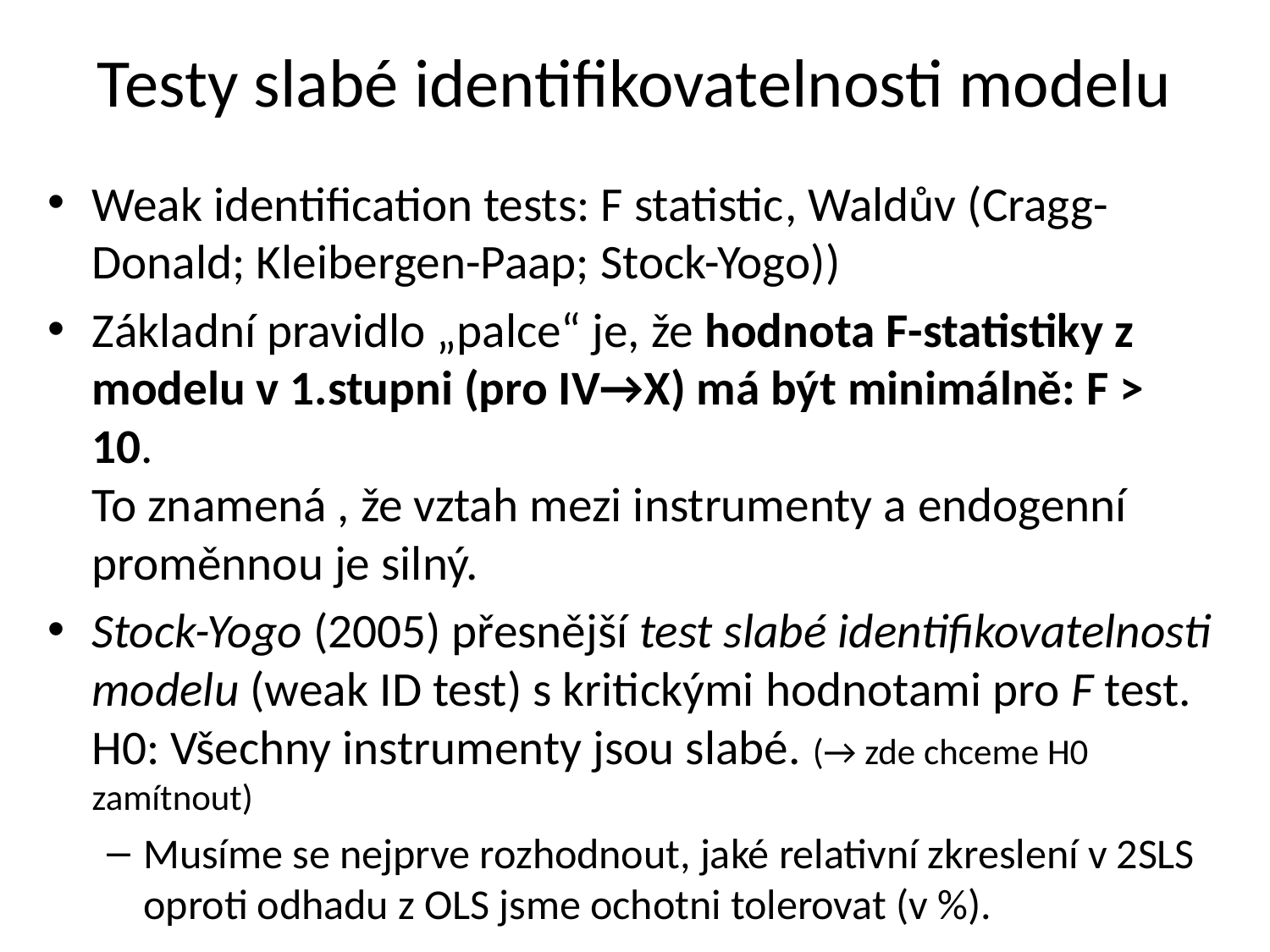

# Testy slabé identifikovatelnosti modelu
Weak identification tests: F statistic, Waldův (Cragg-Donald; Kleibergen-Paap; Stock-Yogo))
Základní pravidlo „palce“ je, že hodnota F-statistiky z modelu v 1.stupni (pro IV→X) má být minimálně: F > 10.
To znamená , že vztah mezi instrumenty a endogenní proměnnou je silný.
Stock-Yogo (2005) přesnější test slabé identifikovatelnosti modelu (weak ID test) s kritickými hodnotami pro F test.
H0: Všechny instrumenty jsou slabé. (→ zde chceme H0 zamítnout)
Musíme se nejprve rozhodnout, jaké relativní zkreslení v 2SLS oproti odhadu z OLS jsme ochotni tolerovat (v %).